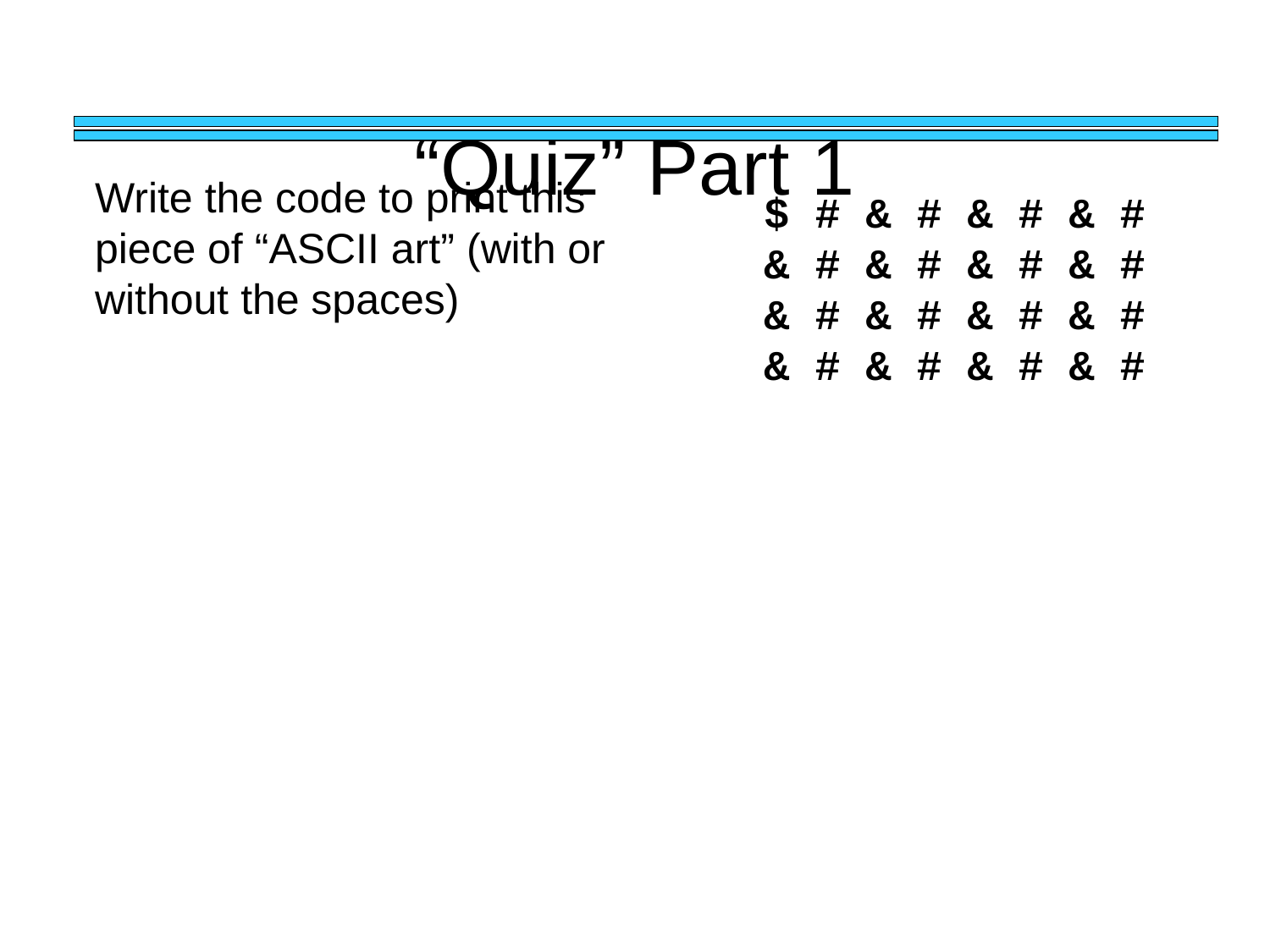

# “Quiz” Part 1

Write the code to print this
piece of “ASCII art” (with or
without the spaces)
$ # & # & # & #
& # & # & # & #
& # & # & # & #
& # & # & # & #